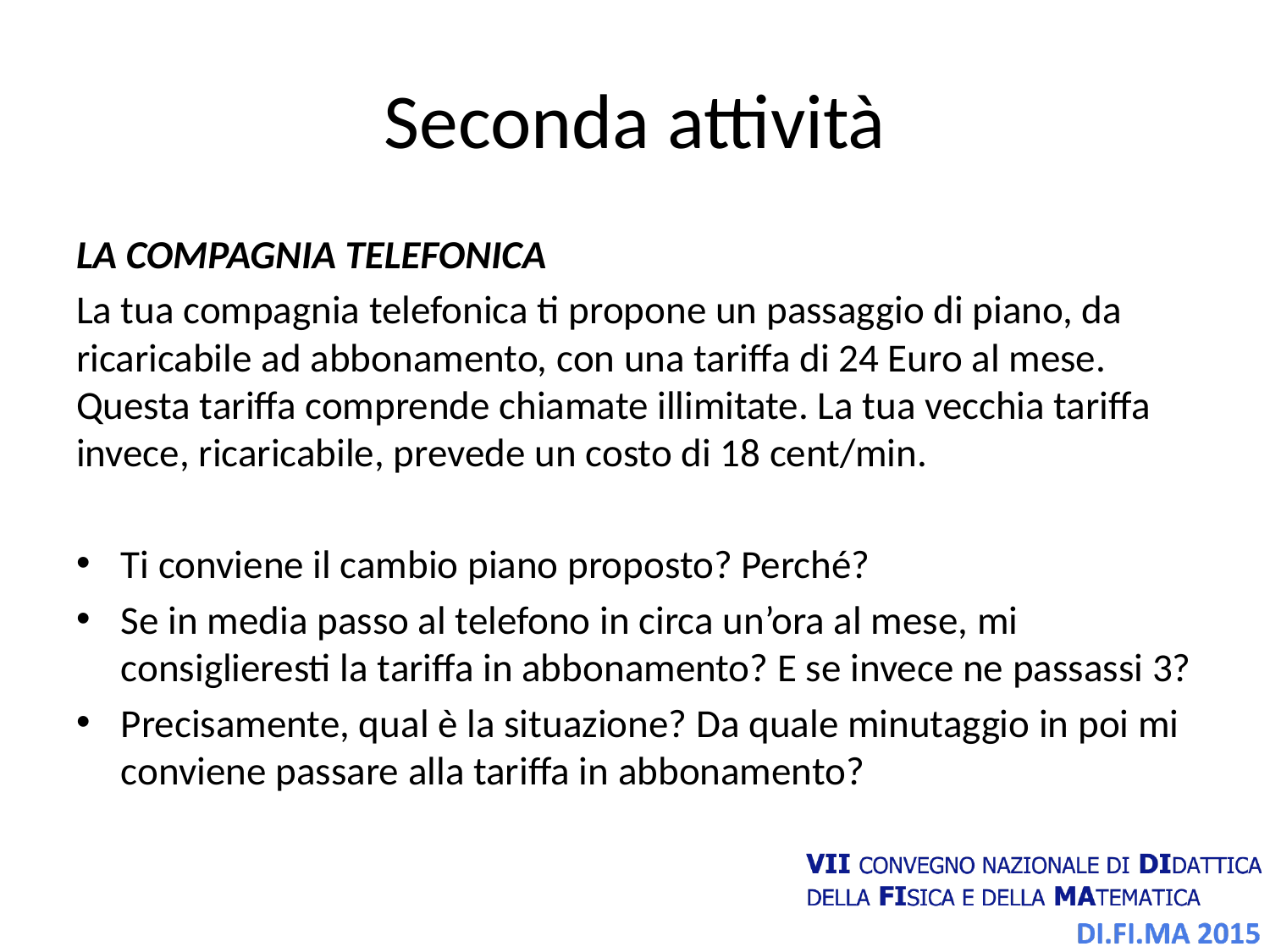

# Seconda attività
LA COMPAGNIA TELEFONICA
La tua compagnia telefonica ti propone un passaggio di piano, da ricaricabile ad abbonamento, con una tariffa di 24 Euro al mese. Questa tariffa comprende chiamate illimitate. La tua vecchia tariffa invece, ricaricabile, prevede un costo di 18 cent/min.

Ti conviene il cambio piano proposto? Perché?
Se in media passo al telefono in circa un’ora al mese, mi consiglieresti la tariffa in abbonamento? E se invece ne passassi 3?
Precisamente, qual è la situazione? Da quale minutaggio in poi mi conviene passare alla tariffa in abbonamento?